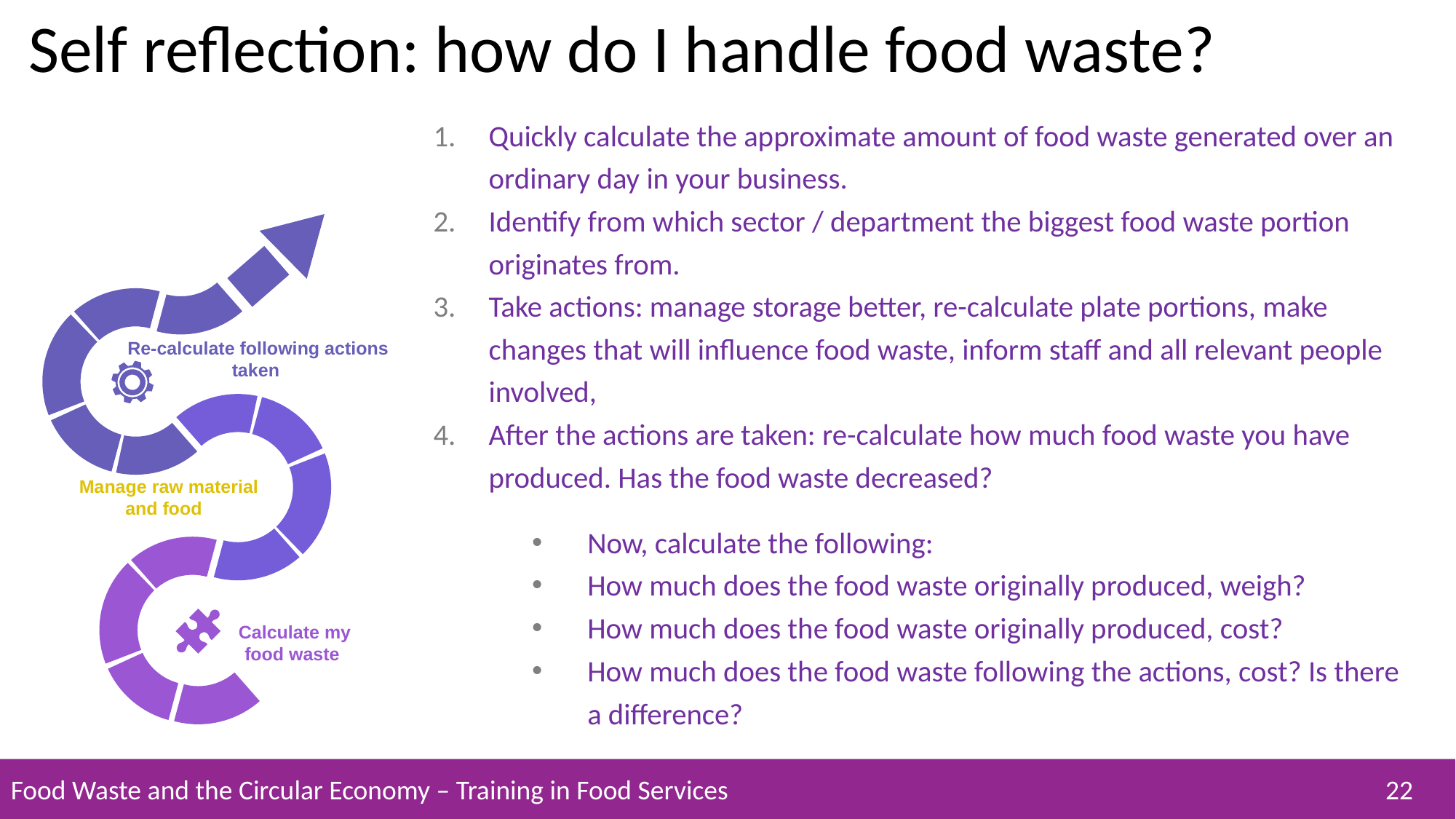

Self reflection: how do I handle food waste?
Quickly calculate the approximate amount of food waste generated over an ordinary day in your business.
Identify from which sector / department the biggest food waste portion originates from.
Take actions: manage storage better, re-calculate plate portions, make changes that will influence food waste, inform staff and all relevant people involved,
After the actions are taken: re-calculate how much food waste you have produced. Has the food waste decreased?

Now, calculate the following:
How much does the food waste originally produced, weigh?
How much does the food waste originally produced, cost?
How much does the food waste following the actions, cost? Is there a difference?

Re-calculate following actions taken

Manage raw material and food

Calculate my food waste